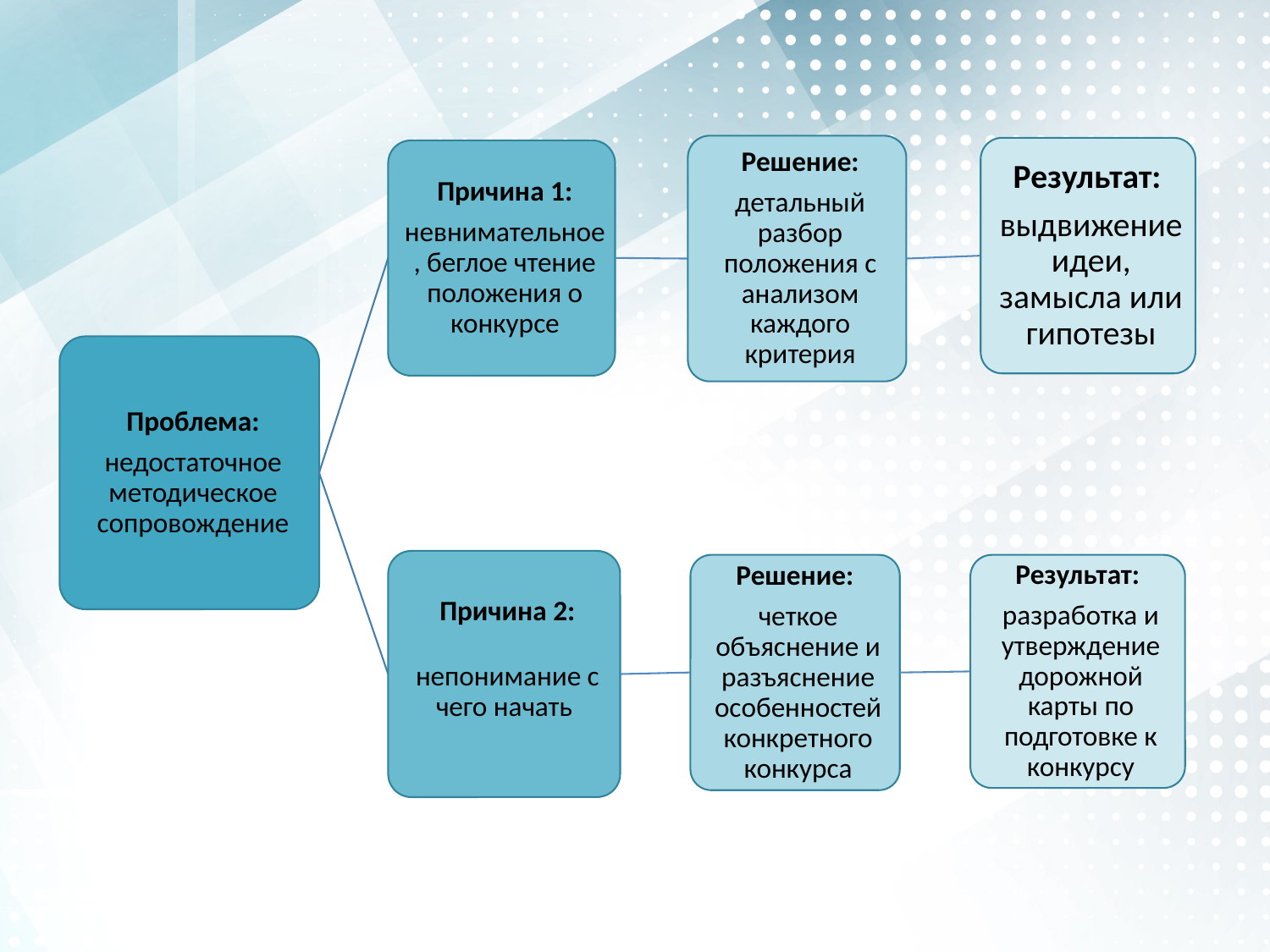

Проблема:
недостаточное методическое сопровождение

Причина 1:
невнимательное, беглое чтение положения о конкурсе

Решение:
детальный разбор положения с анализом каждого критерия

Результат:
выдвижение идеи, замысла или гипотезы

Причина 2:

непонимание с чего начать

Решение:
четкое объяснение и разъяснение особенностей конкретного конкурса

Результат:
разработка и утверждение дорожной карты по подготовке к конкурсу